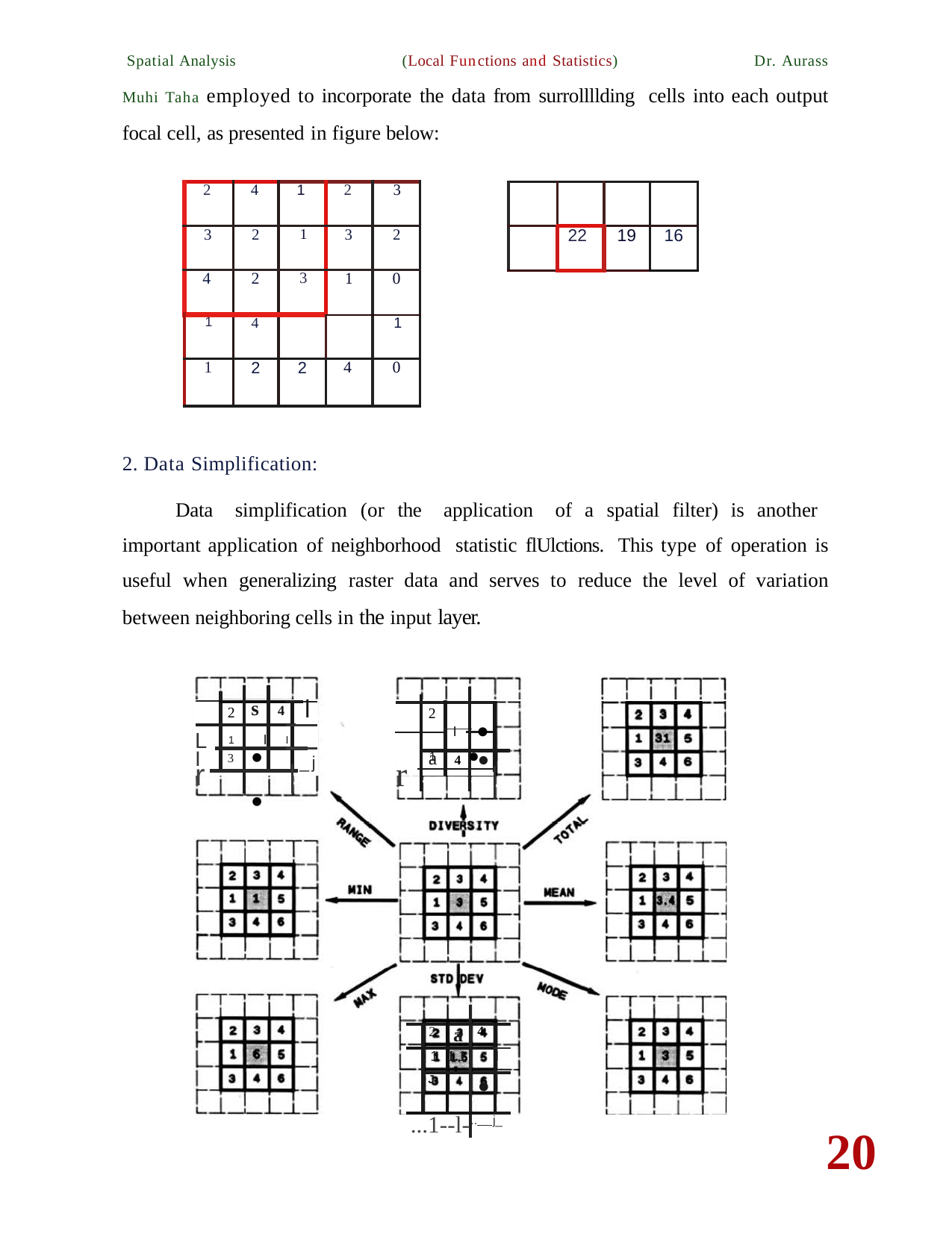

Spatial Analysis                                  (Local Functions and Statistics)                     Dr. Aurass Muhi Taha employed to incorporate the data from surrollllding  cells into each output focal cell, as presented in figure below:
| 2 | 4 | 1 | 2 | 3 |
| --- | --- | --- | --- | --- |
| 3 | 2 | 1 | 3 | 2 |
| 4 | 2 | 3 | 1 | 0 |
| 1 | 4 |  |  | 1 |
| 1 | 2 | 2 | 4 | 0 |
|  |  |  |  |
| --- | --- | --- | --- |
|  | 22 | 19 | 16 |
2. Data Simplification:

Data  simplification (or the  application  of a spatial filter) is another  important application of neighborhood  statistic flUlctions.  This type of operation is useful when generalizing raster data and serves to reduce the level of variation between neighboring cells in the input layer.

I•

l

s   4

1   • I

2
2

1  II
L

•  •
•
I
a	4

3

_j
r
r

I

|  |  |  |  |  |
| --- | --- | --- | --- | --- |
|  | 2 | a | 4 |  |
|  | 1 | 1.1 |  | I |
|  | J | ' | • |  |
| ...1--l- |  |  | .. j\_ |  |
20